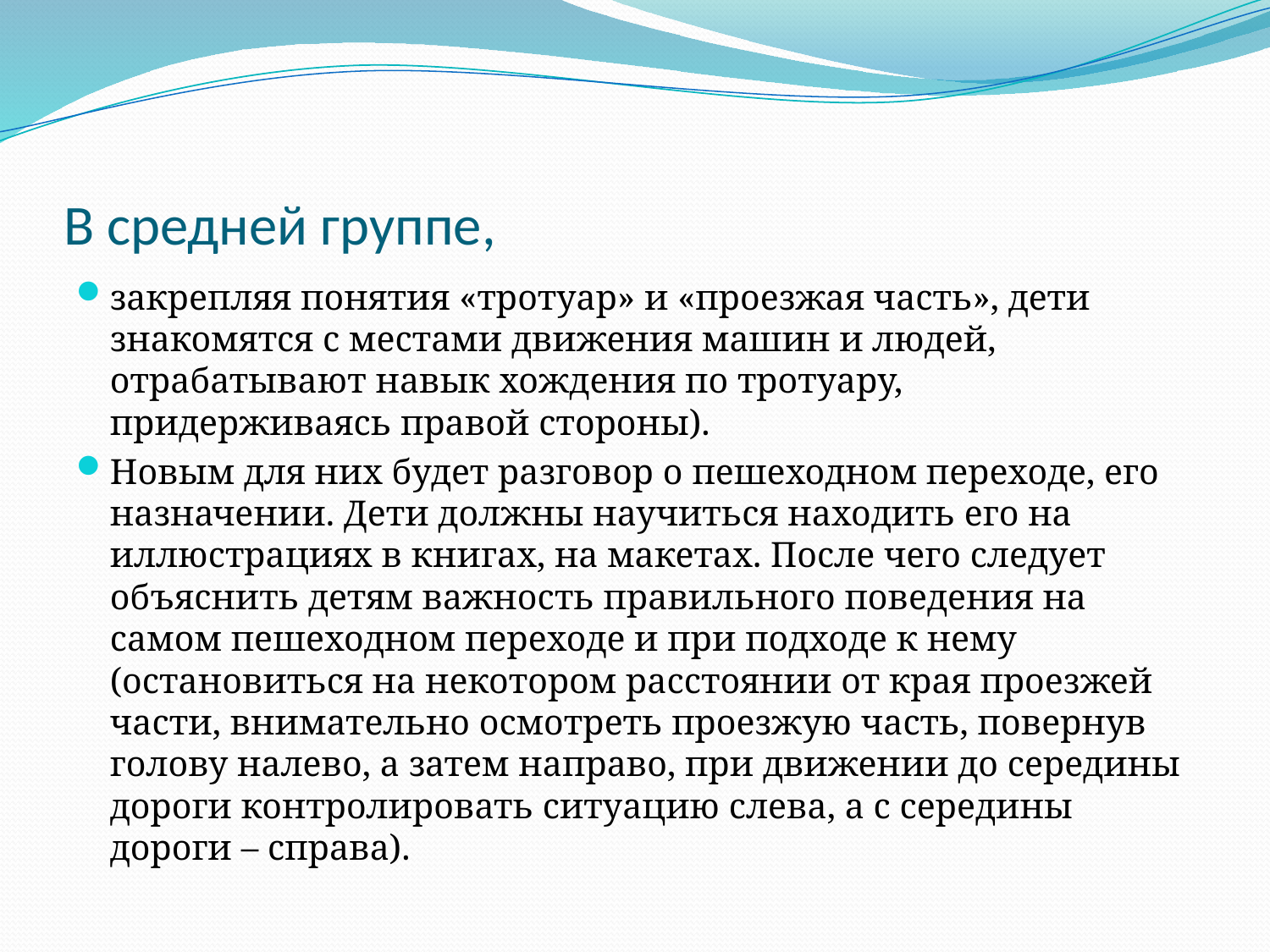

# В средней группе,
закрепляя понятия «тротуар» и «проезжая часть», дети знакомятся с местами движения машин и людей, отрабатывают навык хождения по тротуару, придерживаясь правой стороны).
Новым для них будет разговор о пешеходном переходе, его назначении. Дети должны научиться находить его на иллюстрациях в книгах, на макетах. После чего следует объяснить детям важность правильного поведения на самом пешеходном переходе и при подходе к нему (остановиться на некотором расстоянии от края проезжей части, внимательно осмотреть проезжую часть, повернув голову налево, а затем направо, при движении до середины дороги контролировать ситуацию слева, а с середины дороги – справа).